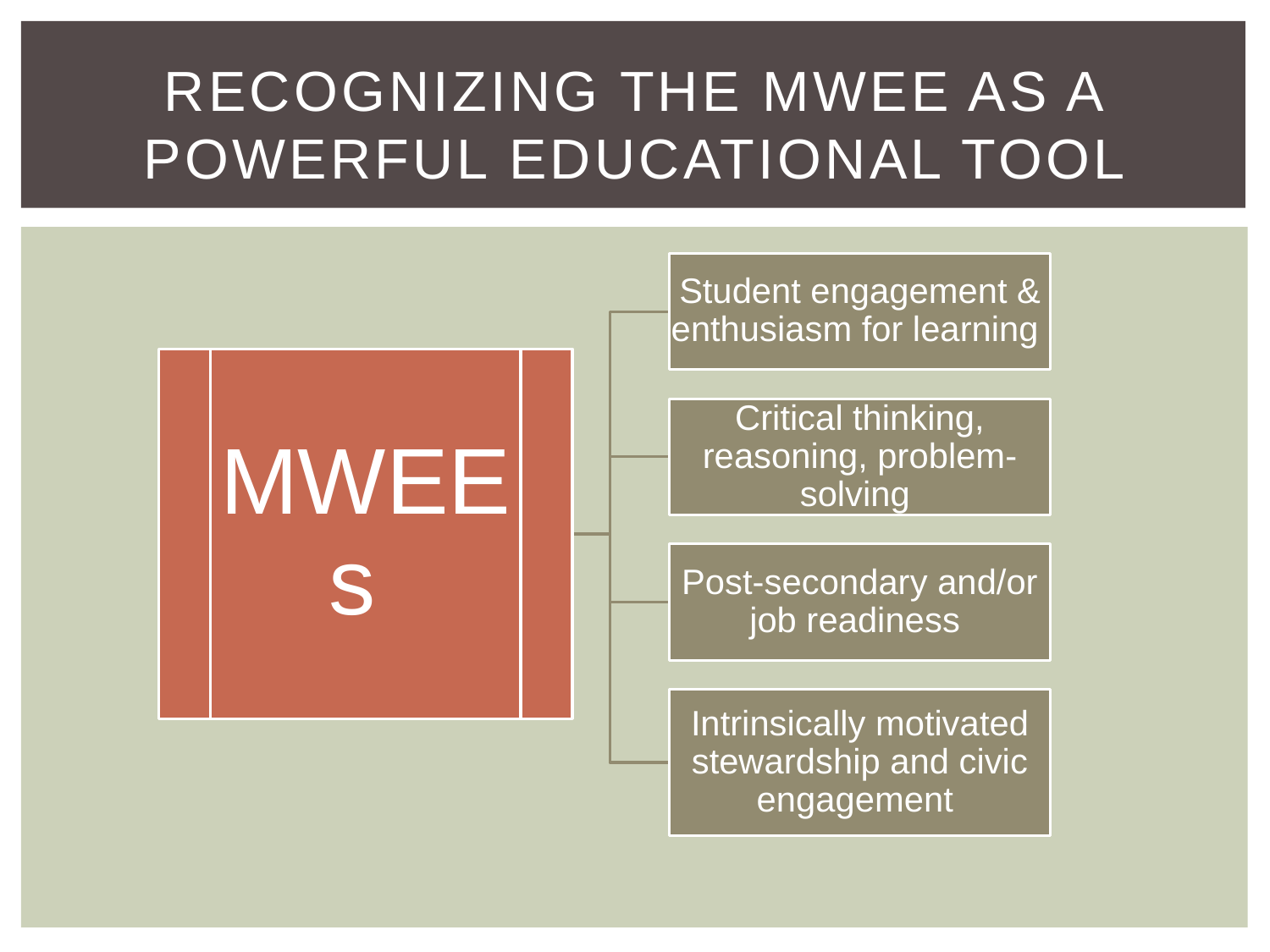

# Recognizing the MWEE as a Powerful Educational Tool

MWEEs
Student engagement & enthusiasm for learning
Critical thinking, reasoning, problem-solving
Post-secondary and/or job readiness
Intrinsically motivated stewardship and civic engagement